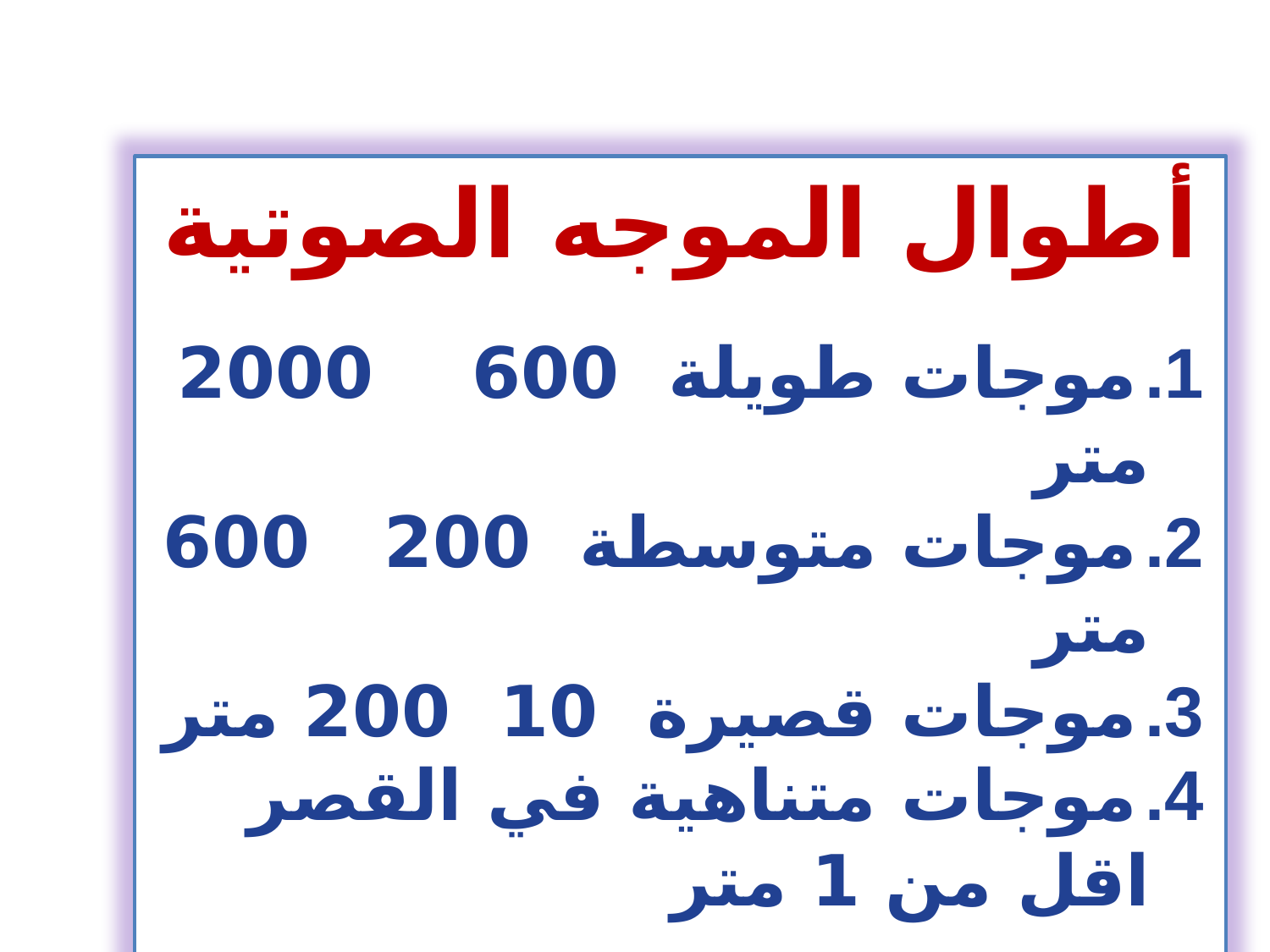

أطوال الموجه الصوتية

موجات طويلة  600    2000  متر
موجات متوسطة  200   600 متر
موجات قصيرة  10  200 متر
موجات متناهية في القصر اقل من 1 متر